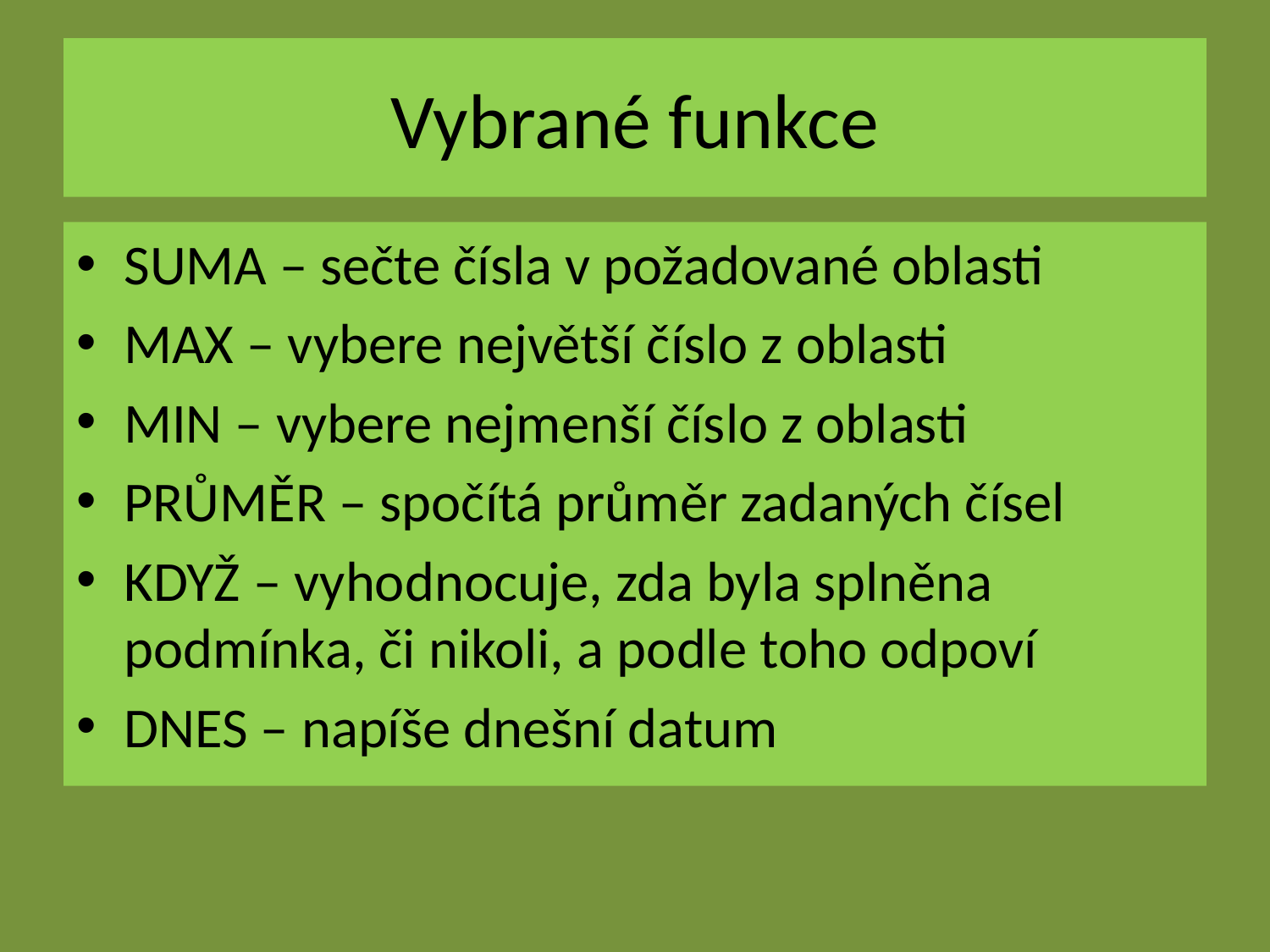

# Vybrané funkce
SUMA – sečte čísla v požadované oblasti
MAX – vybere největší číslo z oblasti
MIN – vybere nejmenší číslo z oblasti
PRŮMĚR – spočítá průměr zadaných čísel
KDYŽ – vyhodnocuje, zda byla splněna podmínka, či nikoli, a podle toho odpoví
DNES – napíše dnešní datum